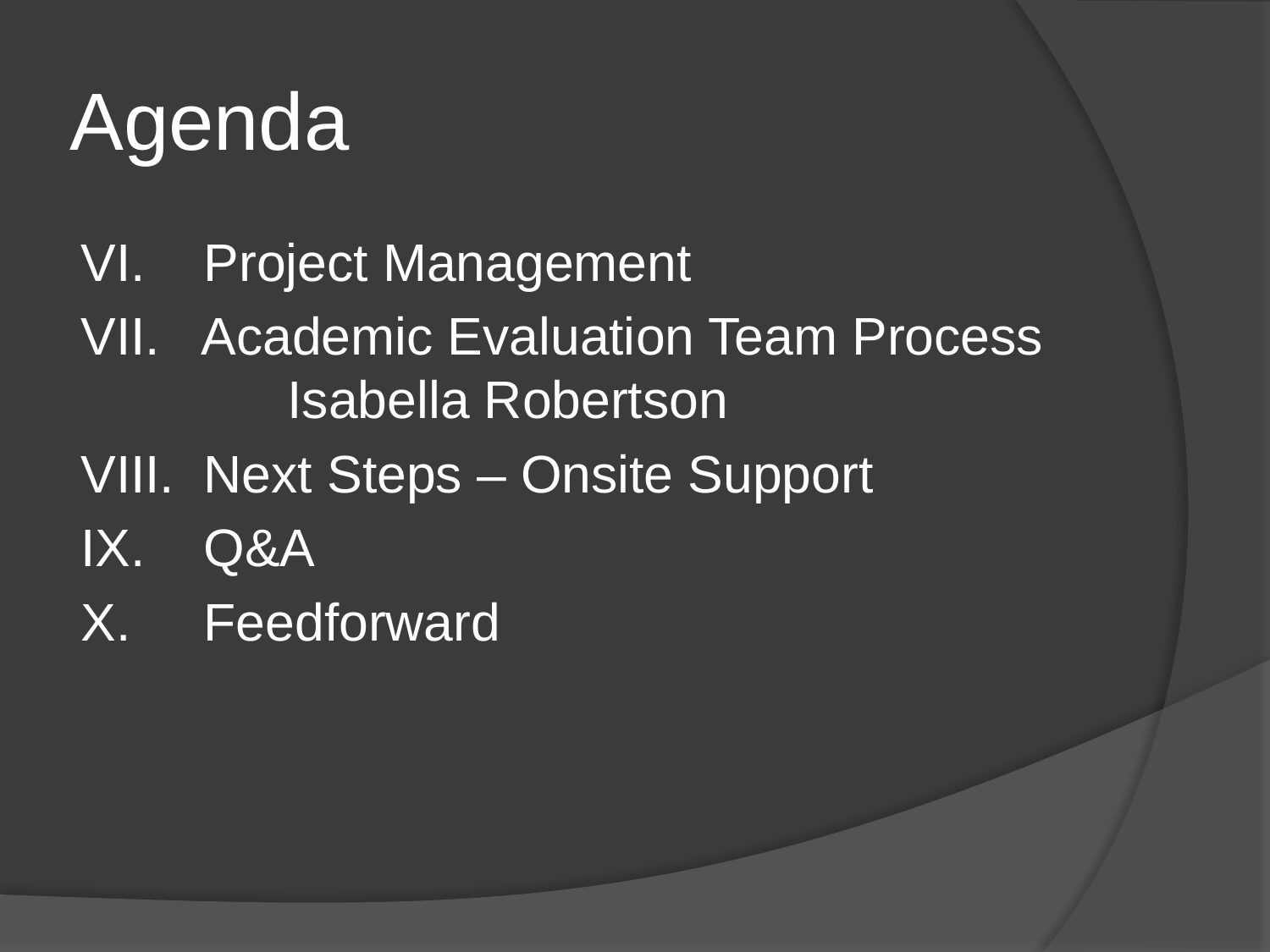

# Agenda
VI.    Project Management
VII.   Academic Evaluation Team Process        	Isabella Robertson
VIII.  Next Steps – Onsite Support
IX.    Q&A
X.     Feedforward